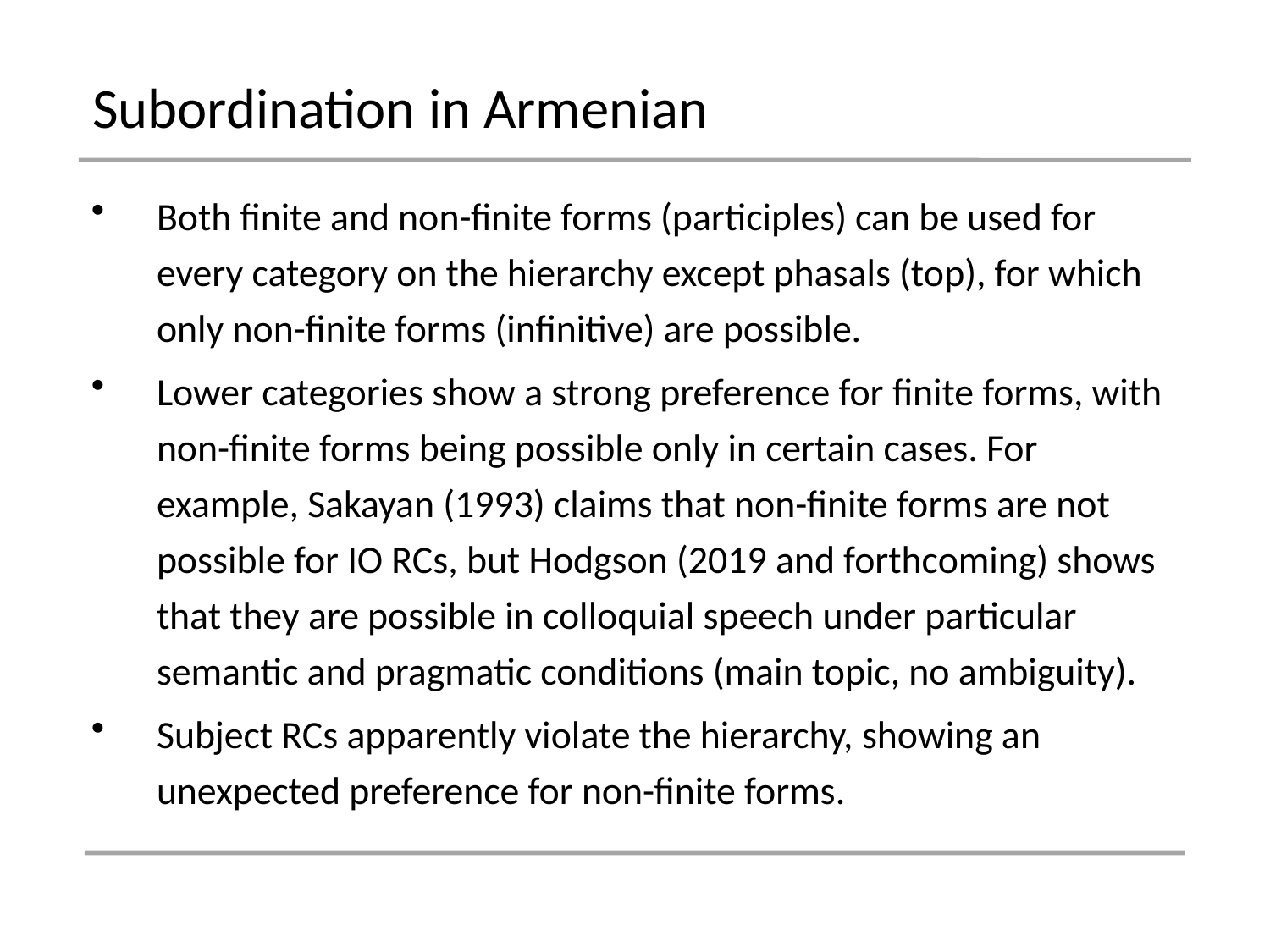

# Subordination in Armenian
Both finite and non-finite forms (participles) can be used for every category on the hierarchy except phasals (top), for which only non-finite forms (infinitive) are possible.
Lower categories show a strong preference for finite forms, with non-finite forms being possible only in certain cases. For example, Sakayan (1993) claims that non-finite forms are not possible for IO RCs, but Hodgson (2019 and forthcoming) shows that they are possible in colloquial speech under particular semantic and pragmatic conditions (main topic, no ambiguity).
Subject RCs apparently violate the hierarchy, showing an unexpected preference for non-finite forms.